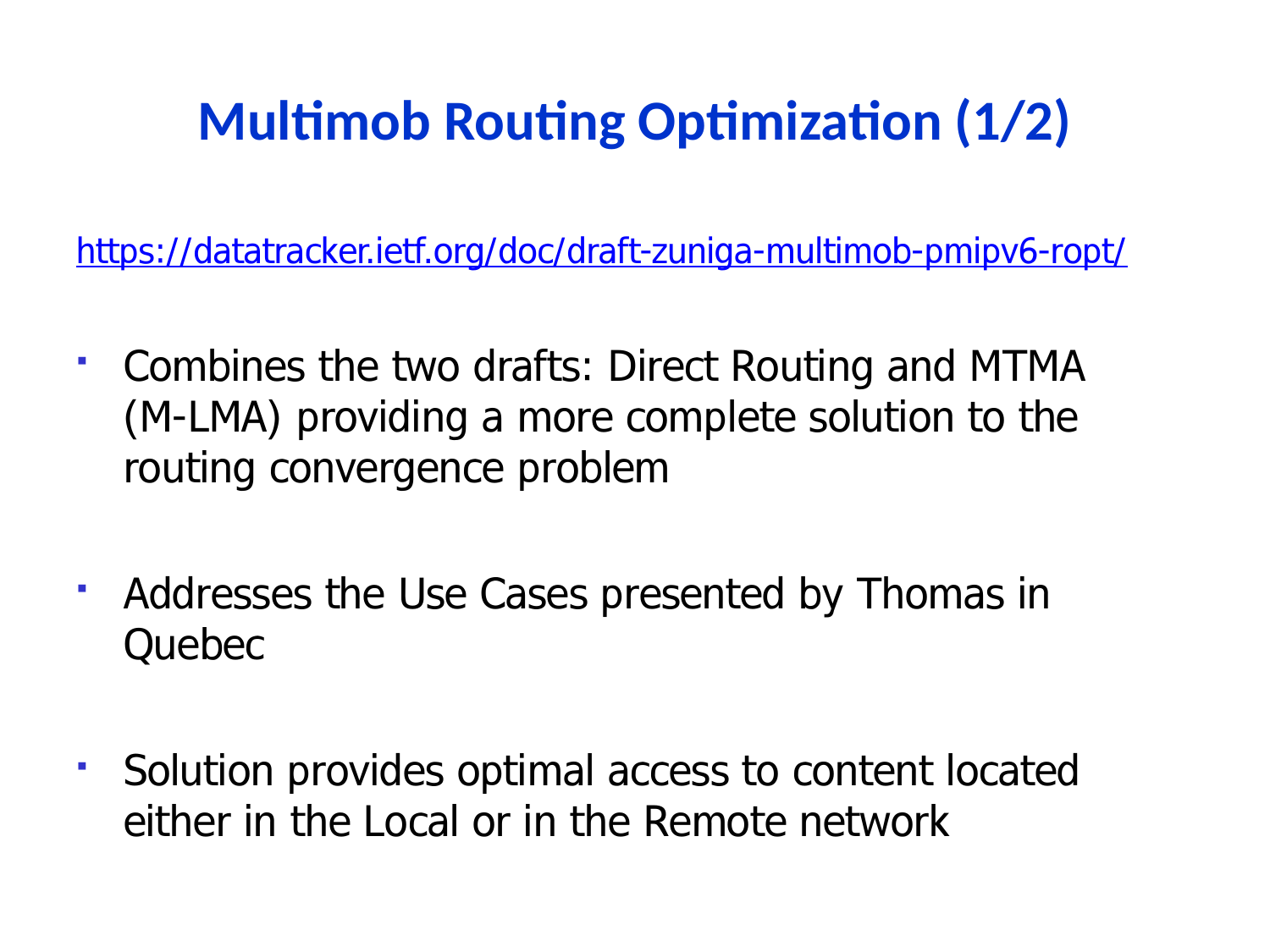

# Multimob Routing Optimization (1/2)
https://datatracker.ietf.org/doc/draft-zuniga-multimob-pmipv6-ropt/

Combines the two drafts: Direct Routing and MTMA (M-LMA) providing a more complete solution to the routing convergence problem

Addresses the Use Cases presented by Thomas in Quebec

Solution provides optimal access to content located either in the Local or in the Remote network